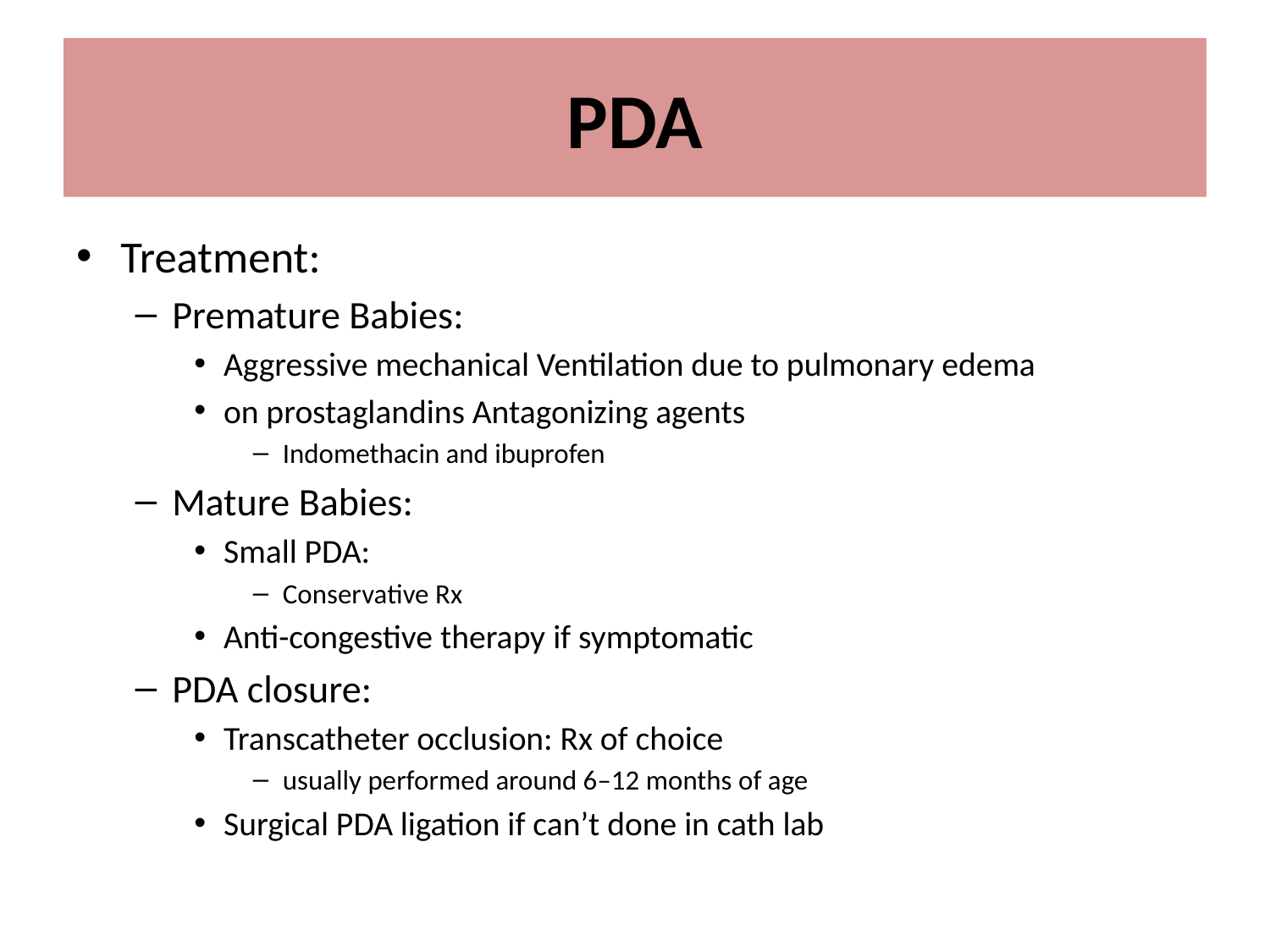

# PDA
Treatment:
Premature Babies:
Aggressive mechanical Ventilation due to pulmonary edema
on prostaglandins Antagonizing agents
Indomethacin and ibuprofen
Mature Babies:
Small PDA:
Conservative Rx
Anti-congestive therapy if symptomatic
PDA closure:
Transcatheter occlusion: Rx of choice
usually performed around 6–12 months of age
Surgical PDA ligation if can’t done in cath lab